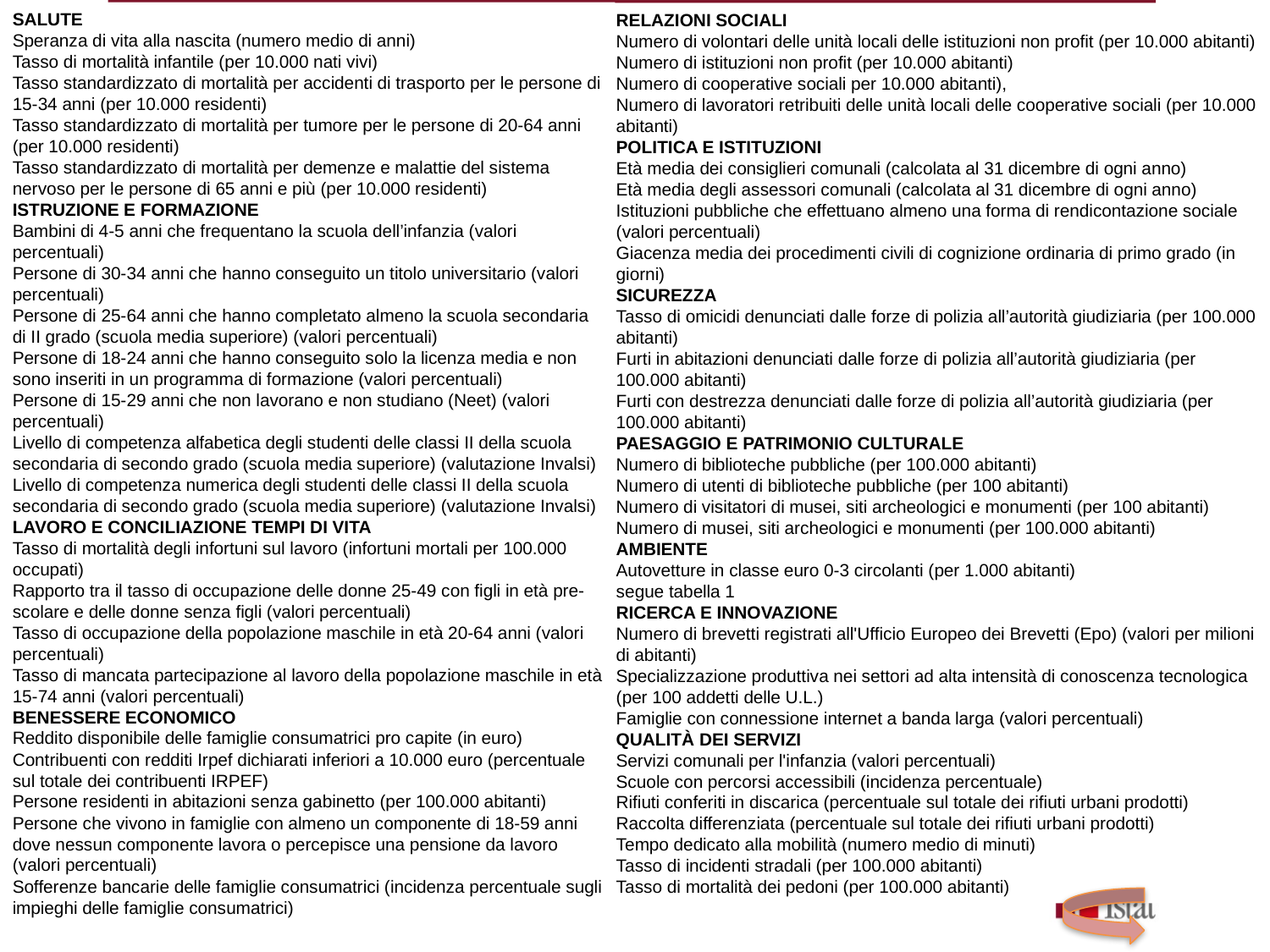

SALUTE
Speranza di vita alla nascita (numero medio di anni)
Tasso di mortalità infantile (per 10.000 nati vivi)
Tasso standardizzato di mortalità per accidenti di trasporto per le persone di 15-34 anni (per 10.000 residenti)
Tasso standardizzato di mortalità per tumore per le persone di 20-64 anni (per 10.000 residenti)
Tasso standardizzato di mortalità per demenze e malattie del sistema nervoso per le persone di 65 anni e più (per 10.000 residenti)
ISTRUZIONE E FORMAZIONE
Bambini di 4-5 anni che frequentano la scuola dell’infanzia (valori percentuali)
Persone di 30-34 anni che hanno conseguito un titolo universitario (valori percentuali)
Persone di 25-64 anni che hanno completato almeno la scuola secondaria di II grado (scuola media superiore) (valori percentuali)
Persone di 18-24 anni che hanno conseguito solo la licenza media e non sono inseriti in un programma di formazione (valori percentuali)
Persone di 15-29 anni che non lavorano e non studiano (Neet) (valori percentuali)
Livello di competenza alfabetica degli studenti delle classi II della scuola secondaria di secondo grado (scuola media superiore) (valutazione Invalsi)
Livello di competenza numerica degli studenti delle classi II della scuola secondaria di secondo grado (scuola media superiore) (valutazione Invalsi)
LAVORO E CONCILIAZIONE TEMPI DI VITA
Tasso di mortalità degli infortuni sul lavoro (infortuni mortali per 100.000 occupati)
Rapporto tra il tasso di occupazione delle donne 25-49 con figli in età pre-scolare e delle donne senza figli (valori percentuali)
Tasso di occupazione della popolazione maschile in età 20-64 anni (valori percentuali)
Tasso di mancata partecipazione al lavoro della popolazione maschile in età 15-74 anni (valori percentuali)
BENESSERE ECONOMICO
Reddito disponibile delle famiglie consumatrici pro capite (in euro)
Contribuenti con redditi Irpef dichiarati inferiori a 10.000 euro (percentuale sul totale dei contribuenti IRPEF)
Persone residenti in abitazioni senza gabinetto (per 100.000 abitanti)
Persone che vivono in famiglie con almeno un componente di 18-59 anni dove nessun componente lavora o percepisce una pensione da lavoro (valori percentuali)
Sofferenze bancarie delle famiglie consumatrici (incidenza percentuale sugli impieghi delle famiglie consumatrici)
RELAZIONI SOCIALI
Numero di volontari delle unità locali delle istituzioni non profit (per 10.000 abitanti)
Numero di istituzioni non profit (per 10.000 abitanti)
Numero di cooperative sociali per 10.000 abitanti),
Numero di lavoratori retribuiti delle unità locali delle cooperative sociali (per 10.000 abitanti)
POLITICA E ISTITUZIONI
Età media dei consiglieri comunali (calcolata al 31 dicembre di ogni anno)
Età media degli assessori comunali (calcolata al 31 dicembre di ogni anno)
Istituzioni pubbliche che effettuano almeno una forma di rendicontazione sociale (valori percentuali)
Giacenza media dei procedimenti civili di cognizione ordinaria di primo grado (in giorni)
SICUREZZA
Tasso di omicidi denunciati dalle forze di polizia all’autorità giudiziaria (per 100.000 abitanti)
Furti in abitazioni denunciati dalle forze di polizia all’autorità giudiziaria (per 100.000 abitanti)
Furti con destrezza denunciati dalle forze di polizia all’autorità giudiziaria (per 100.000 abitanti)
PAESAGGIO E PATRIMONIO CULTURALE
Numero di biblioteche pubbliche (per 100.000 abitanti)
Numero di utenti di biblioteche pubbliche (per 100 abitanti)
Numero di visitatori di musei, siti archeologici e monumenti (per 100 abitanti)
Numero di musei, siti archeologici e monumenti (per 100.000 abitanti)
AMBIENTE
Autovetture in classe euro 0-3 circolanti (per 1.000 abitanti)
segue tabella 1
RICERCA E INNOVAZIONE
Numero di brevetti registrati all'Ufficio Europeo dei Brevetti (Epo) (valori per milioni di abitanti)
Specializzazione produttiva nei settori ad alta intensità di conoscenza tecnologica (per 100 addetti delle U.L.)
Famiglie con connessione internet a banda larga (valori percentuali)
QUALITÀ DEI SERVIZI
Servizi comunali per l'infanzia (valori percentuali)
Scuole con percorsi accessibili (incidenza percentuale)
Rifiuti conferiti in discarica (percentuale sul totale dei rifiuti urbani prodotti)
Raccolta differenziata (percentuale sul totale dei rifiuti urbani prodotti)
Tempo dedicato alla mobilità (numero medio di minuti)
Tasso di incidenti stradali (per 100.000 abitanti)
Tasso di mortalità dei pedoni (per 100.000 abitanti)